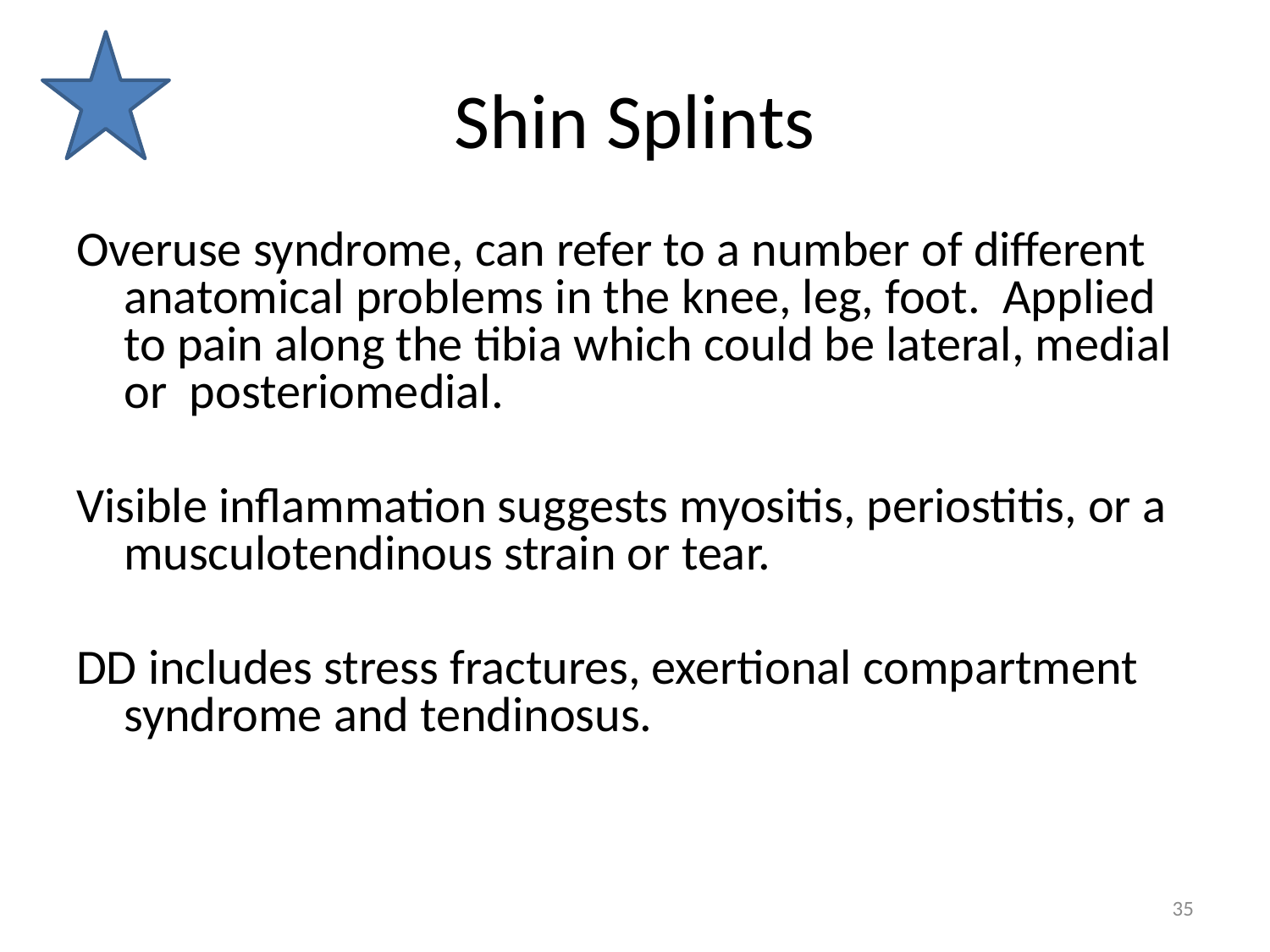

# Shin Splints
Overuse syndrome, can refer to a number of different anatomical problems in the knee, leg, foot.  Applied to pain along the tibia which could be lateral, medial or  posteriomedial.

Visible inflammation suggests myositis, periostitis, or a musculotendinous strain or tear.

DD includes stress fractures, exertional compartment syndrome and tendinosus.

35